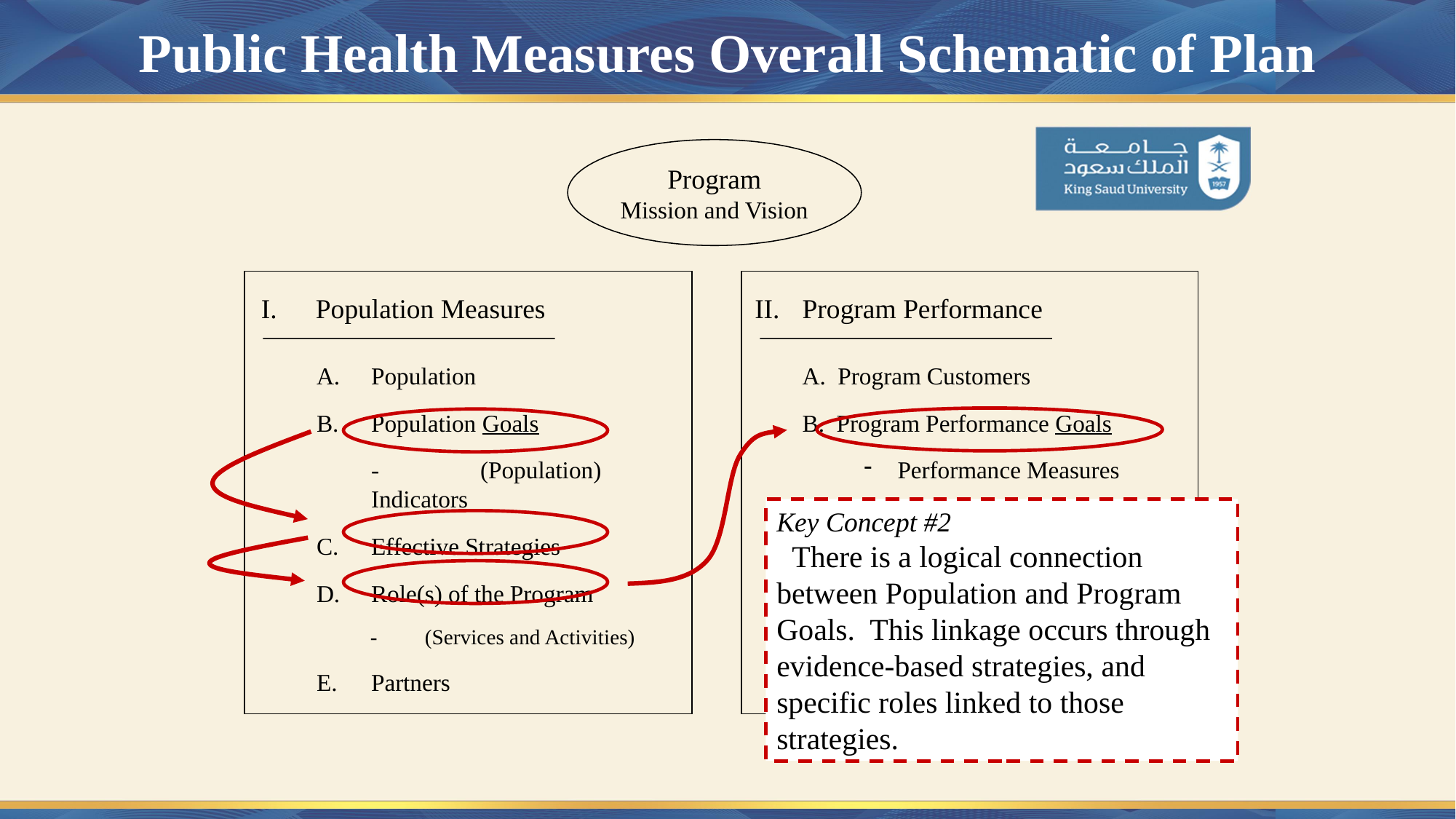

# Public Health Measures Overall Schematic of Plan
Program
Mission and Vision

Population Measures

Population
Population Goals
	-	(Population) Indicators
Effective Strategies
Role(s) of the Program
-	(Services and Activities)
Partners
Program Performance

	A.  Program Customers
	B.  Program Performance Goals
Performance Measures
	C.  Strategies to Improve Performance

Key Concept #2
  There is a logical connection between Population and Program Goals.  This linkage occurs through evidence-based strategies, and specific roles linked to those strategies.